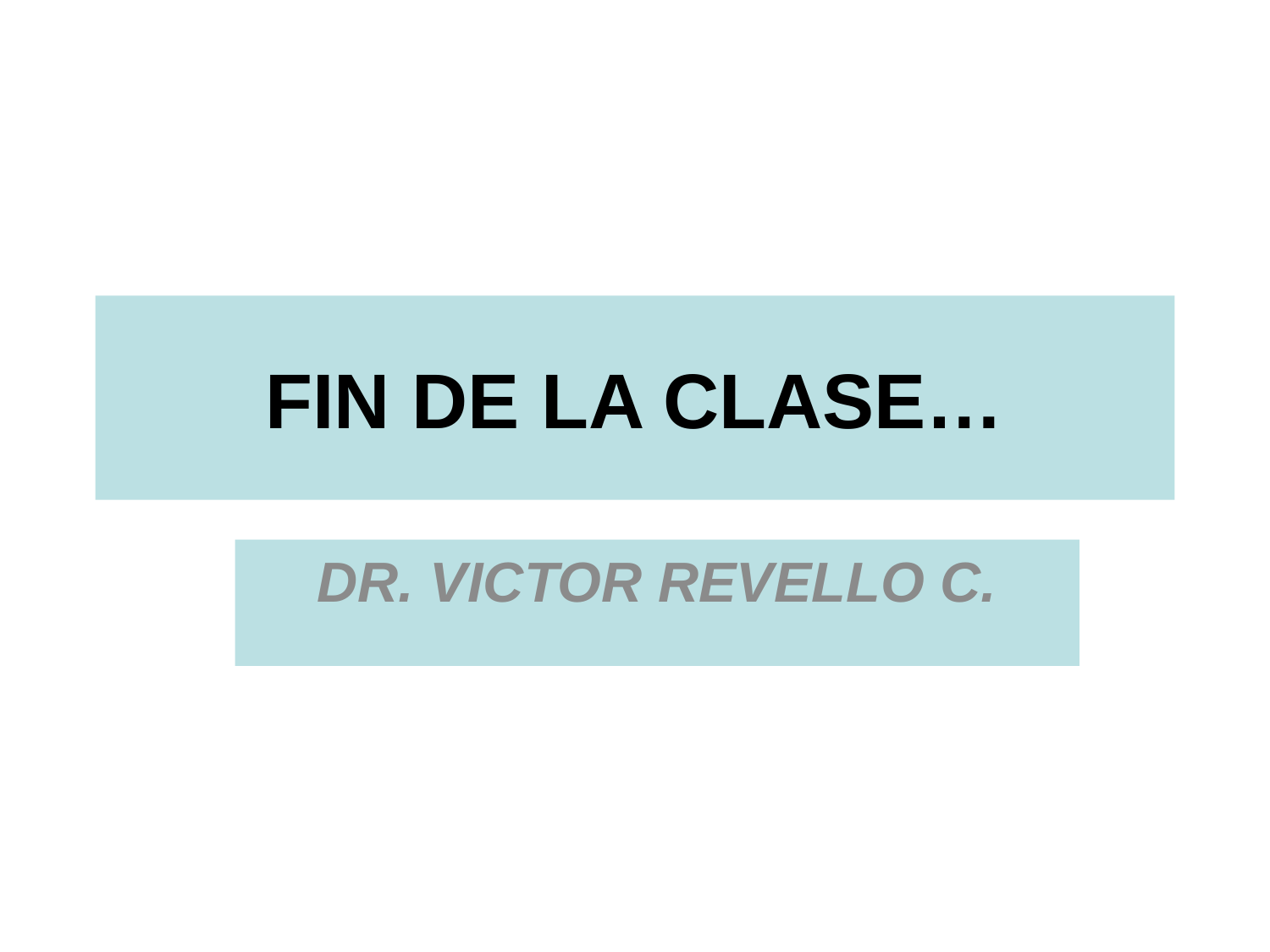

# FIN DE LA CLASE…
DR. VICTOR REVELLO C.